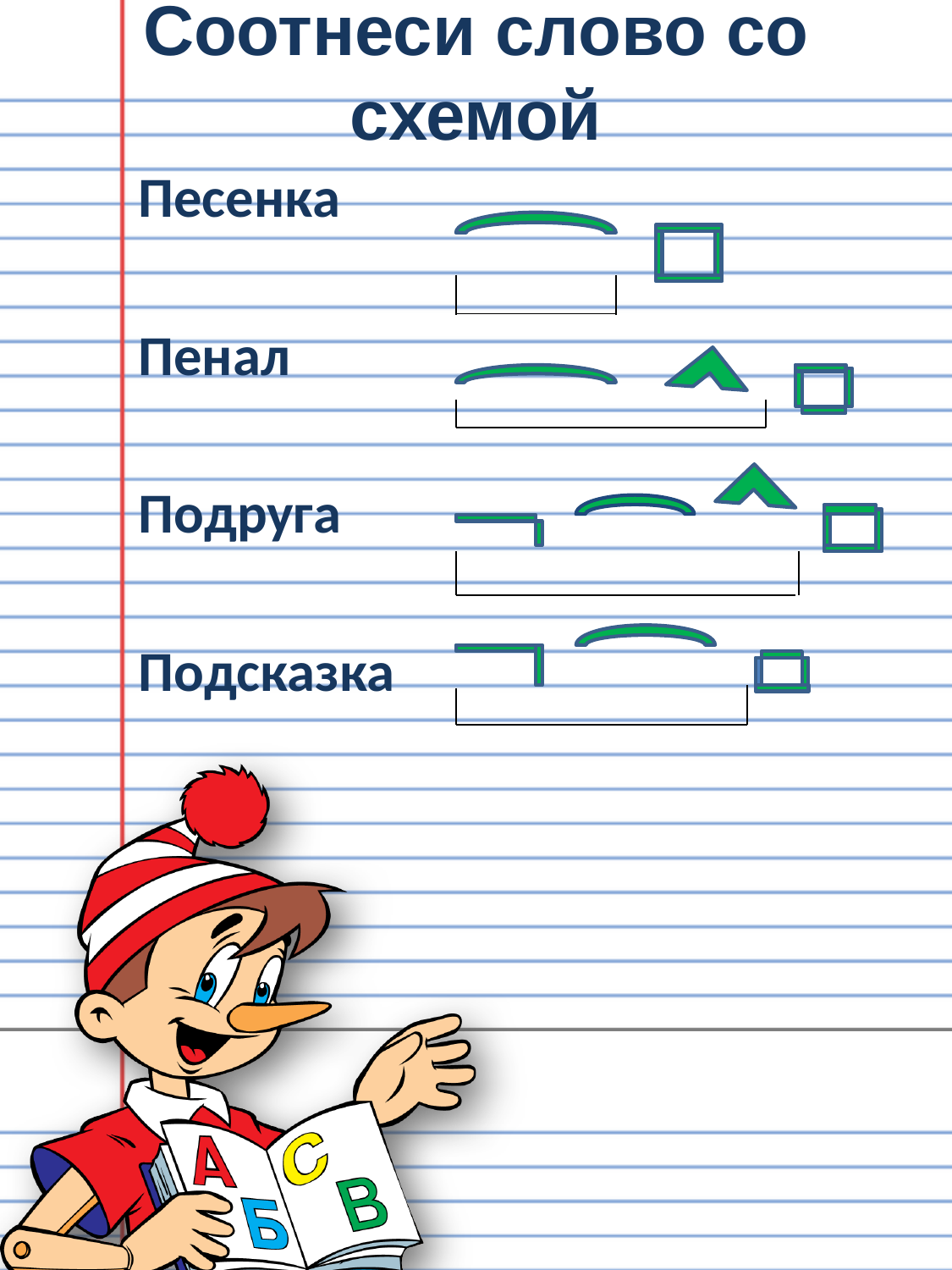

# Соотнеси слово со схемой
   Песенка

   Пенал

   Подруга

   Подсказка